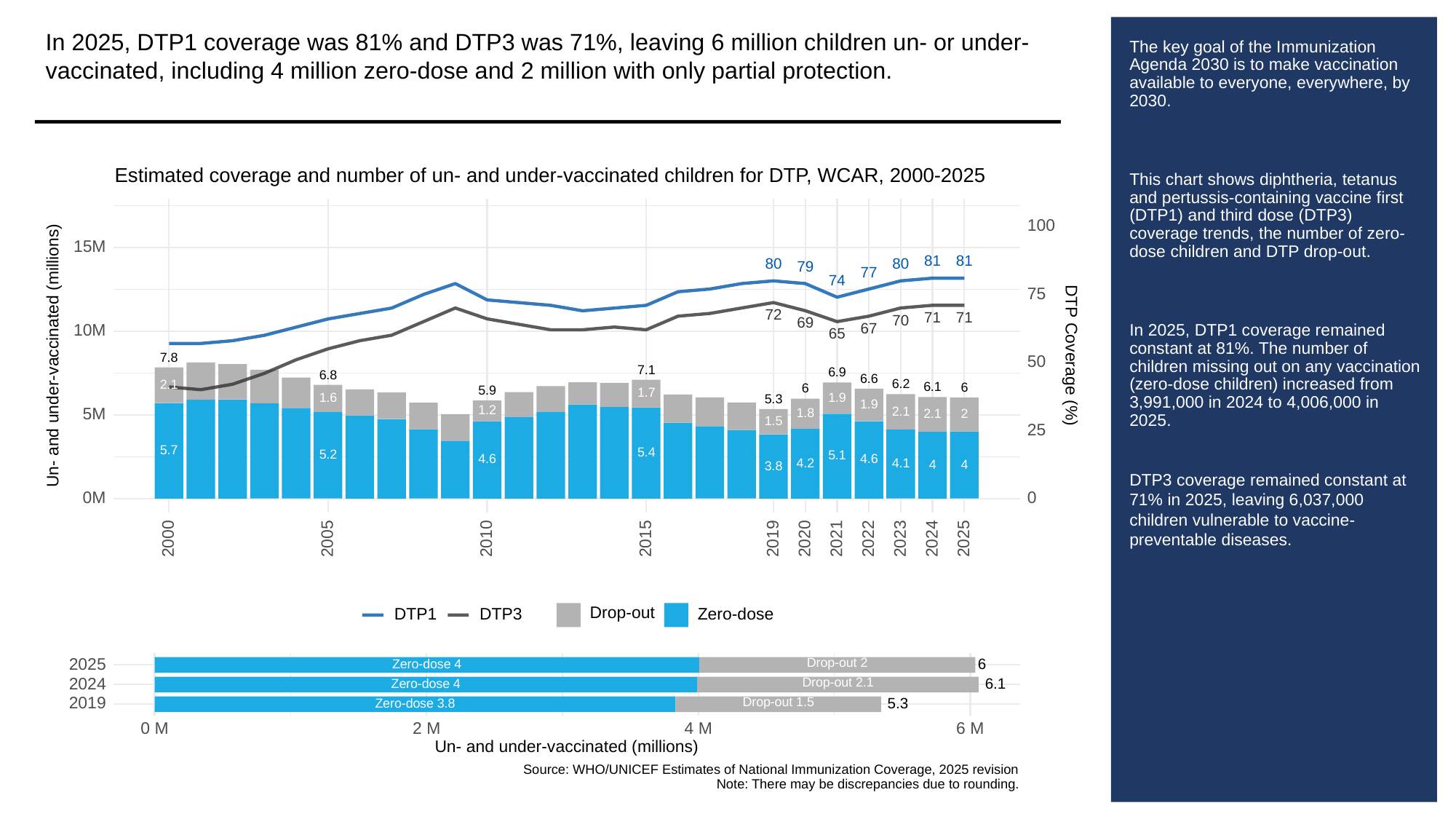

In 2025, DTP1 coverage was 81% and DTP3 was 71%, leaving 6 million children un- or under-vaccinated, including 4 million zero-dose and 2 million with only partial protection.
# The key goal of the Immunization Agenda 2030 is to make vaccination available to everyone, everywhere, by 2030.

This chart shows diphtheria, tetanus and pertussis-containing vaccine first (DTP1) and third dose (DTP3) coverage trends, the number of zero-dose children and DTP drop-out.

In 2025, DTP1 coverage remained constant at 81%. The number of children missing out on any vaccination (zero-dose children) increased from 3,991,000 in 2024 to 4,006,000 in 2025.

DTP3 coverage remained constant at 71% in 2025, leaving 6,037,000 children vulnerable to vaccine-preventable diseases.

Estimated coverage and number of un- and under-vaccinated children for DTP, WCAR, 2000-2025

100
15M

81
81
80
80
79
77
74

75

72
71
71
70
69
67
10M
65

Un- and under-vaccinated (millions)
DTP Coverage (%)
7.8
50

7.1

6.9

6.8

6.6

6.2
2.1

6.1
6
6

5.9

1.7

1.9
1.6

5.3

1.9

1.2

2.1

5M
1.8

2.1
2

1.5

25

5.7
5.4
5.2
5.1
4.6
4.6

4.2
4.1
4
4
3.8
0M
0

2023
2000
2005
2010
2015
2019
2020
2021
2022
2024
2025

Drop-out
DTP3
Zero-dose
DTP1

Drop-out 2
2025
6
Zero-dose 4

Drop-out 2.1
2024
6.1
Zero-dose 4

Drop-out 1.5
2019
5.3
Zero-dose 3.8

0 M
6 M
2 M
4 M
Un- and under-vaccinated (millions)
Source: WHO/UNICEF Estimates of National Immunization Coverage, 2025 revision
Note: There may be discrepancies due to rounding.